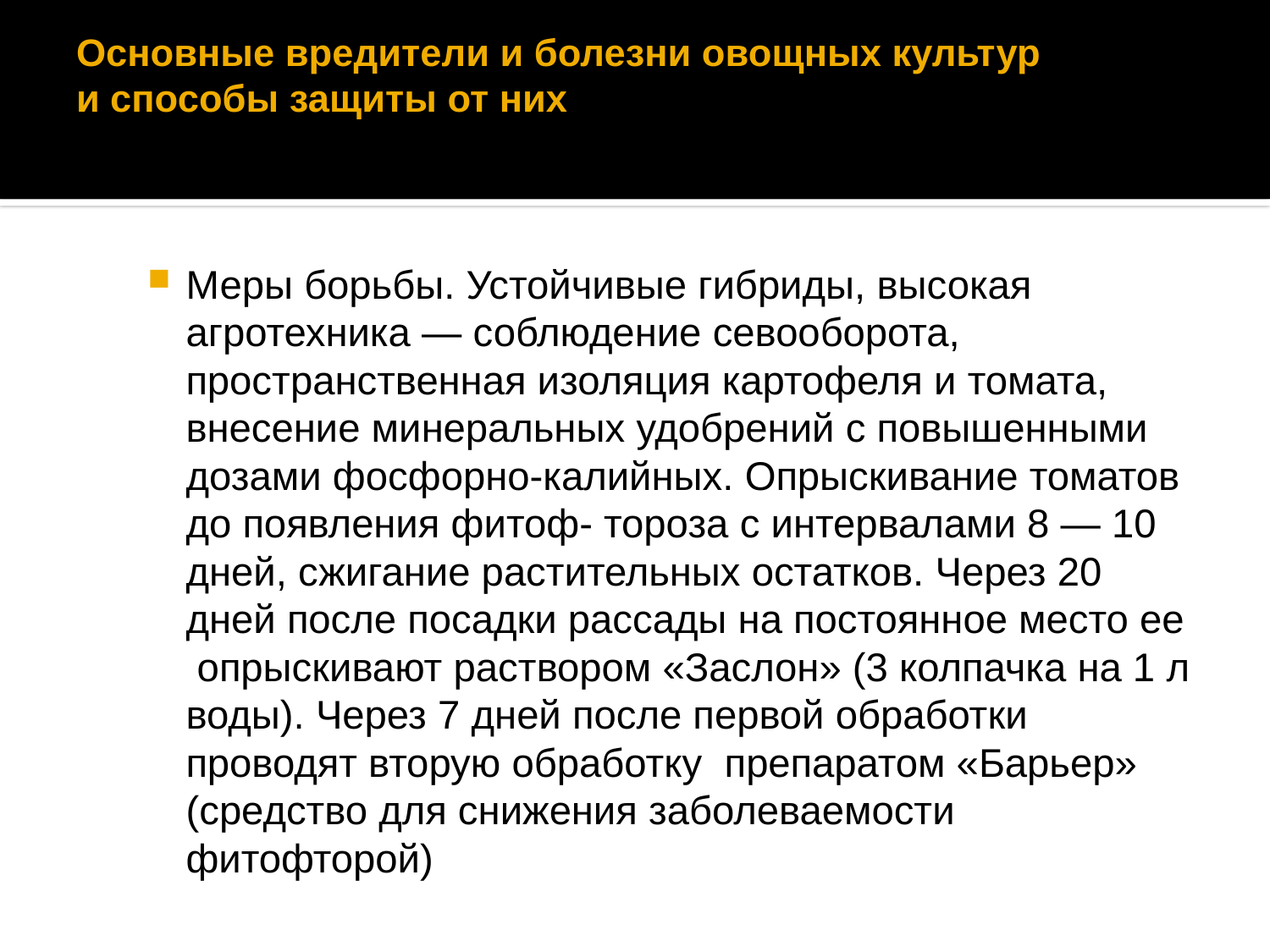

# Основные вредители и болезни овощных культур и способы защиты от них
Меры борьбы. Устойчивые гибриды, высокая агротехника — соблюдение севооборота, пространственная изоляция картофеля и томата, внесение минеральных удобрений с повышенными дозами фосфорно-калийных. Опрыскивание томатов до появления фитоф- тороза с интервалами 8 — 10 дней, сжигание растительных остатков. Через 20 дней после посадки рассады на постоянное место ее  опрыскивают раствором «Заслон» (3 колпачка на 1 л воды). Через 7 дней после первой обработки проводят вторую обработку  препаратом «Барьер» (средство для снижения заболеваемости фитофторой)